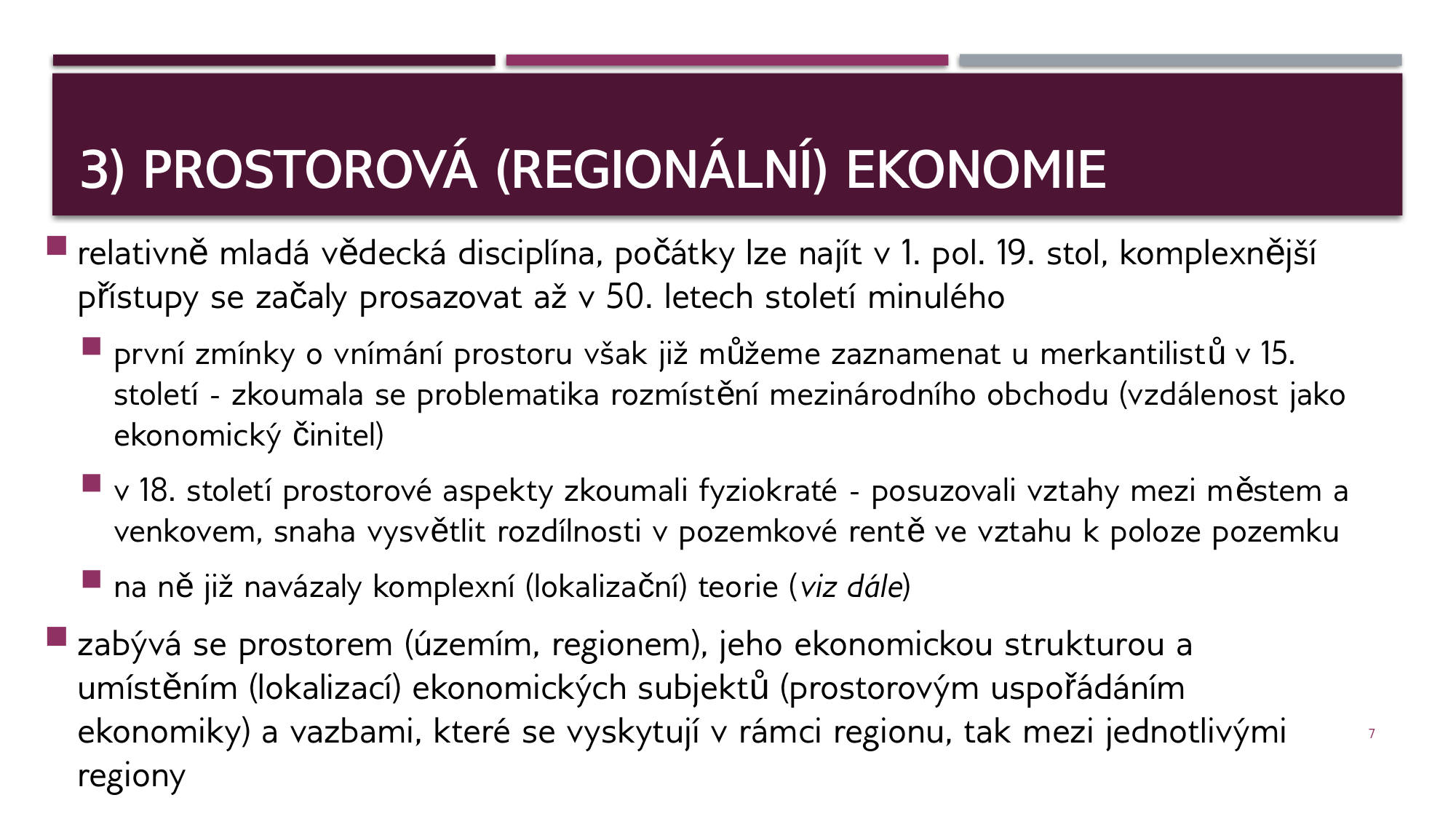

# 3) PROSTOROVÁ (regionální) EKONOMIE
relativně mladá vědecká disciplína, počátky lze najít v 1. pol. 19. stol, komplexnější přístupy se začaly prosazovat až v 50. letech století minulého
první zmínky o vnímání prostoru však již můžeme zaznamenat u merkantilistů v 15. století - zkoumala se problematika rozmístění mezinárodního obchodu (vzdálenost jako ekonomický činitel)
v 18. století prostorové aspekty zkoumali fyziokraté - posuzovali vztahy mezi městem a venkovem, snaha vysvětlit rozdílnosti v pozemkové rentě ve vztahu k poloze pozemku
na ně již navázaly komplexní (lokalizační) teorie (viz dále)
zabývá se prostorem (územím, regionem), jeho ekonomickou strukturou a umístěním (lokalizací) ekonomických subjektů (prostorovým uspořádáním ekonomiky) a vazbami, které se vyskytují v rámci regionu, tak mezi jednotlivými regiony
7